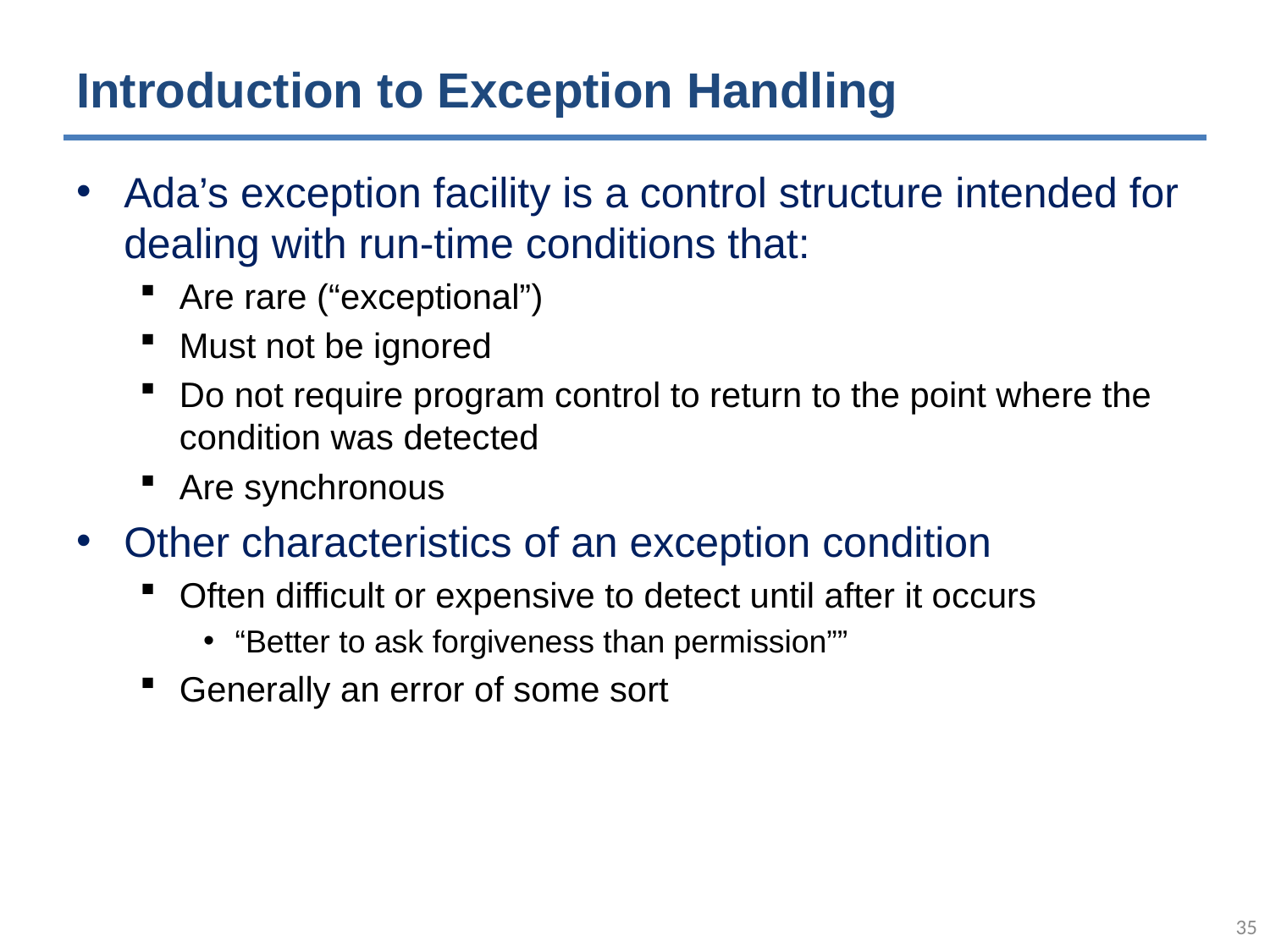

# Introduction to Exception Handling
Ada’s exception facility is a control structure intended for dealing with run-time conditions that:
Are rare (“exceptional”)
Must not be ignored
Do not require program control to return to the point where the condition was detected
Are synchronous
Other characteristics of an exception condition
Often difficult or expensive to detect until after it occurs
“Better to ask forgiveness than permission””
Generally an error of some sort

35